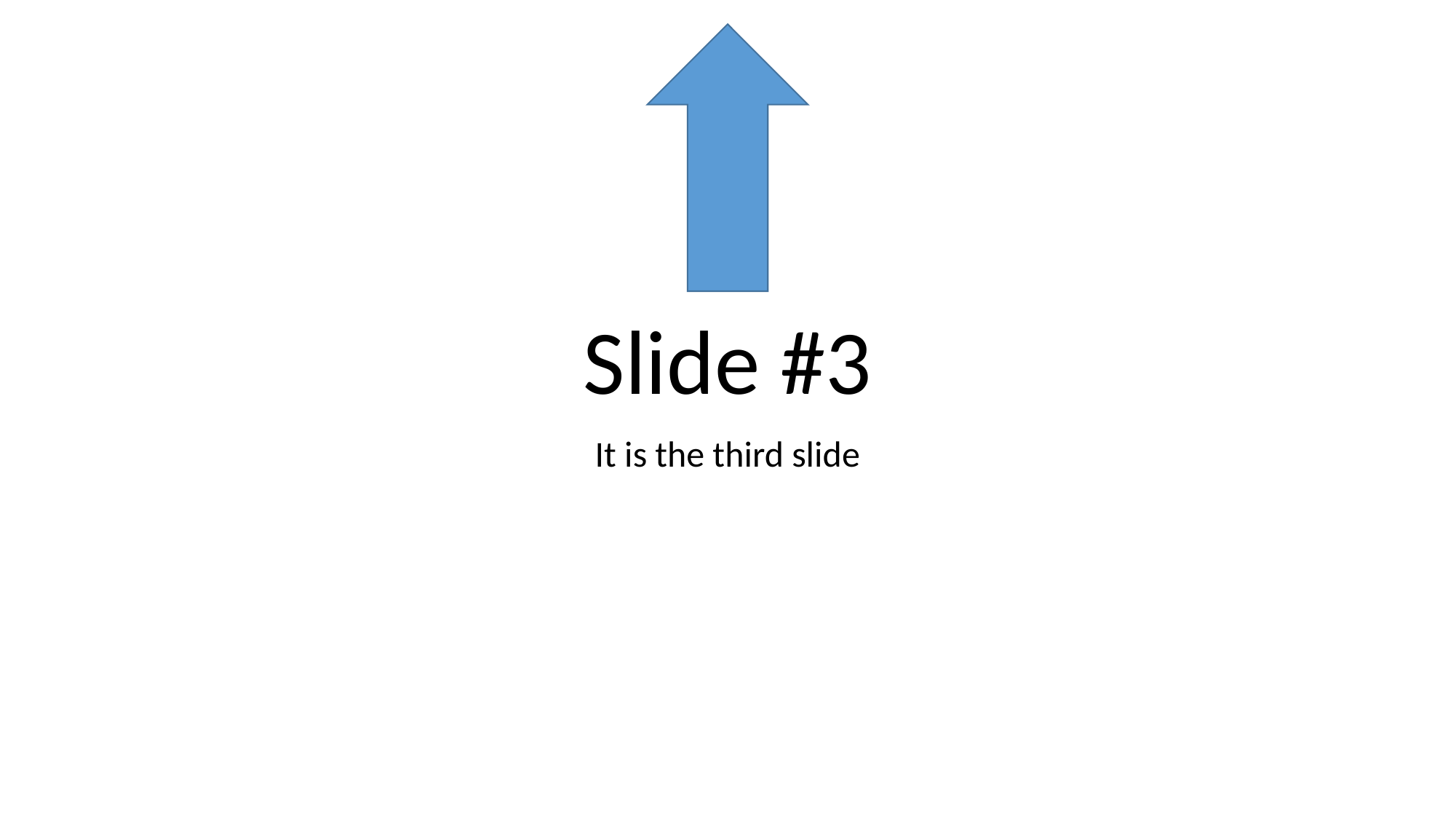

# Slide #3
It is the third slide